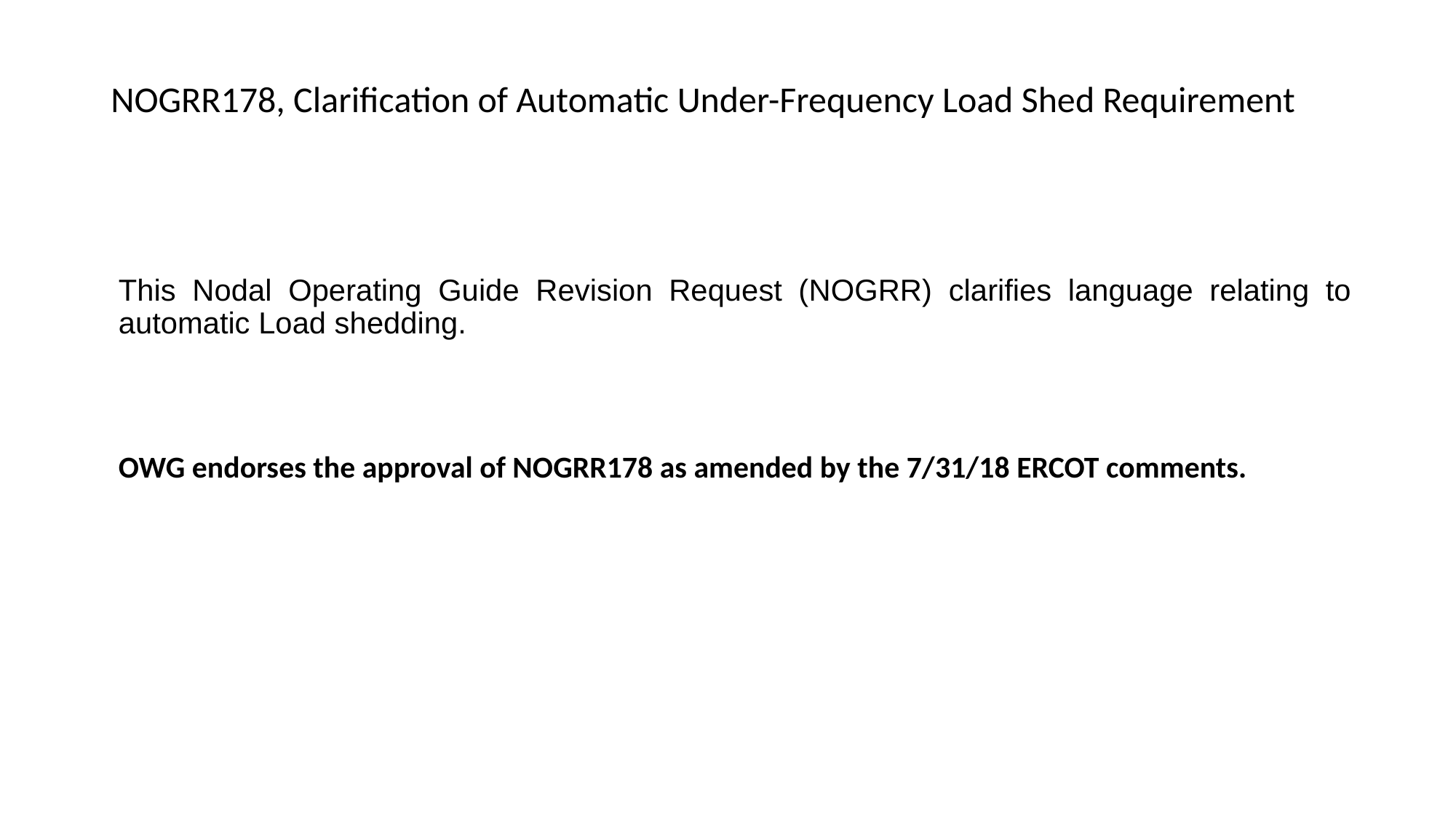

# NOGRR178, Clarification of Automatic Under-Frequency Load Shed Requirement

This Nodal Operating Guide Revision Request (NOGRR) clarifies language relating to automatic Load shedding.

OWG endorses the approval of NOGRR178 as amended by the 7/31/18 ERCOT comments.